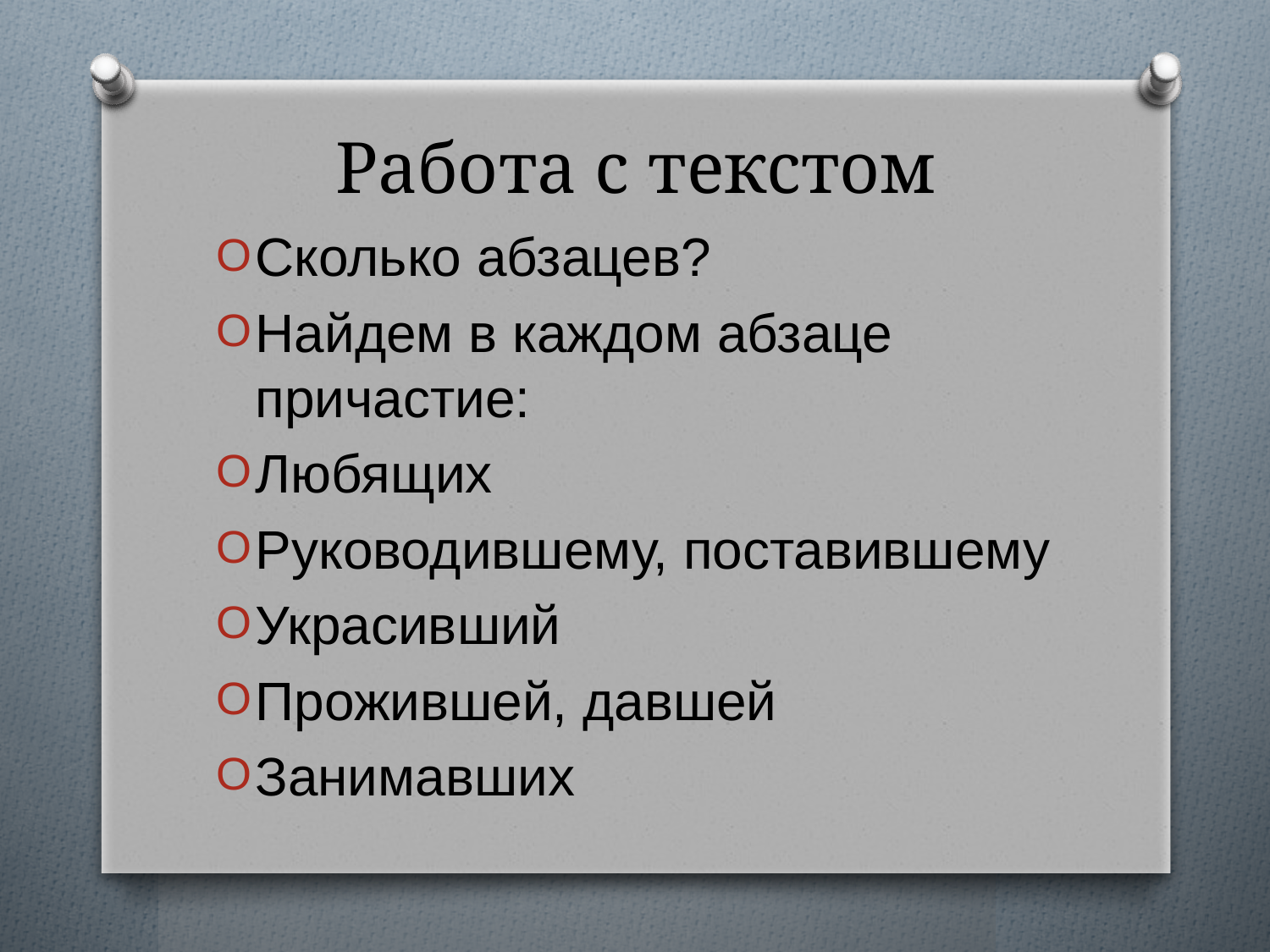

# Работа с текстом
Сколько абзацев?
Найдем в каждом абзаце причастие:
Любящих
Руководившему, поставившему
Украсивший
Прожившей, давшей
Занимавших